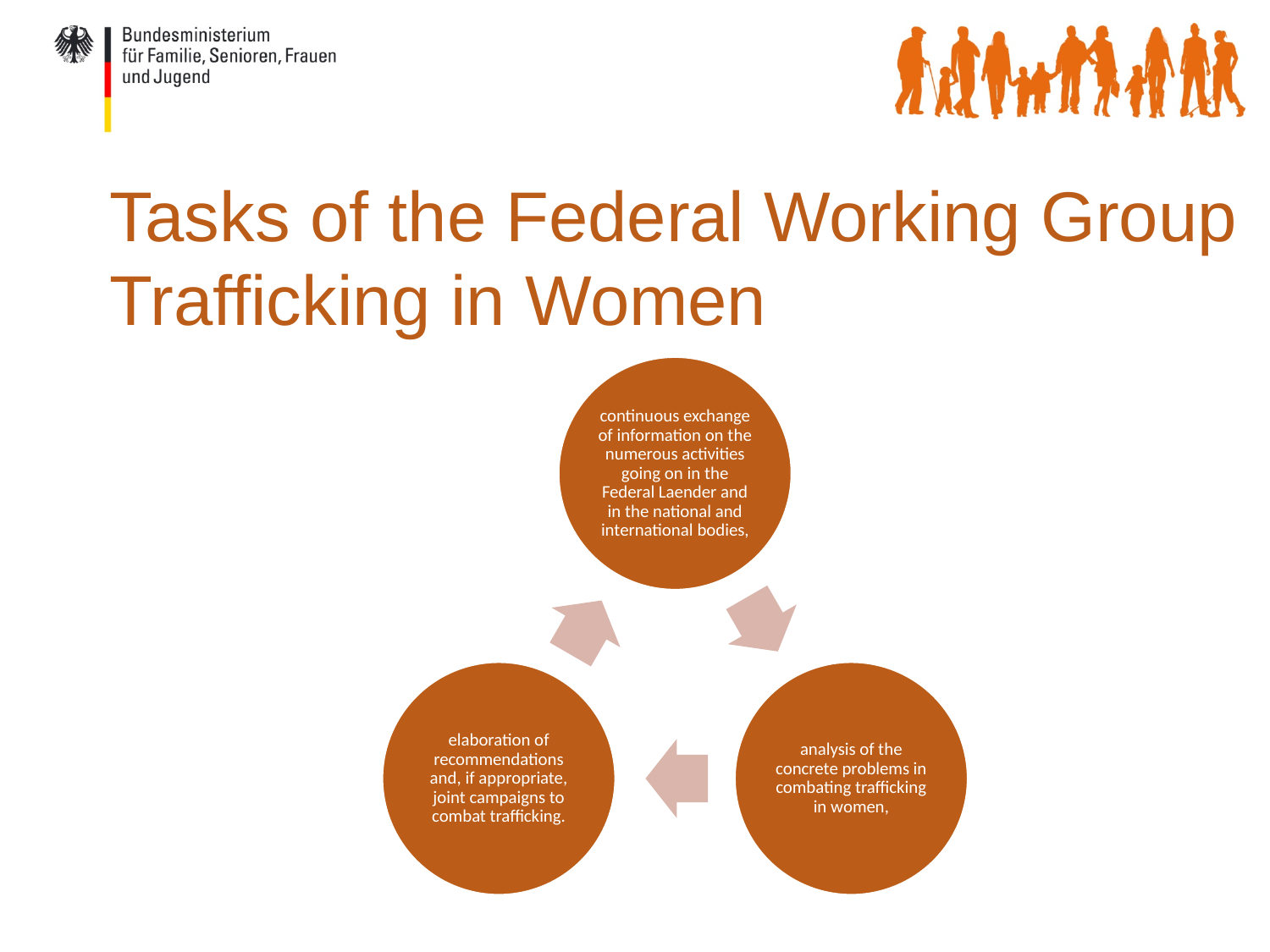

# Tasks of the Federal Working Group Trafficking in Women
continuous exchange of information on the numerous activities going on in the Federal Laender and in the national and international bodies,

analysis of the concrete problems in combating trafficking in women,

elaboration of recommendations and, if appropriate, joint campaigns to combat trafficking.